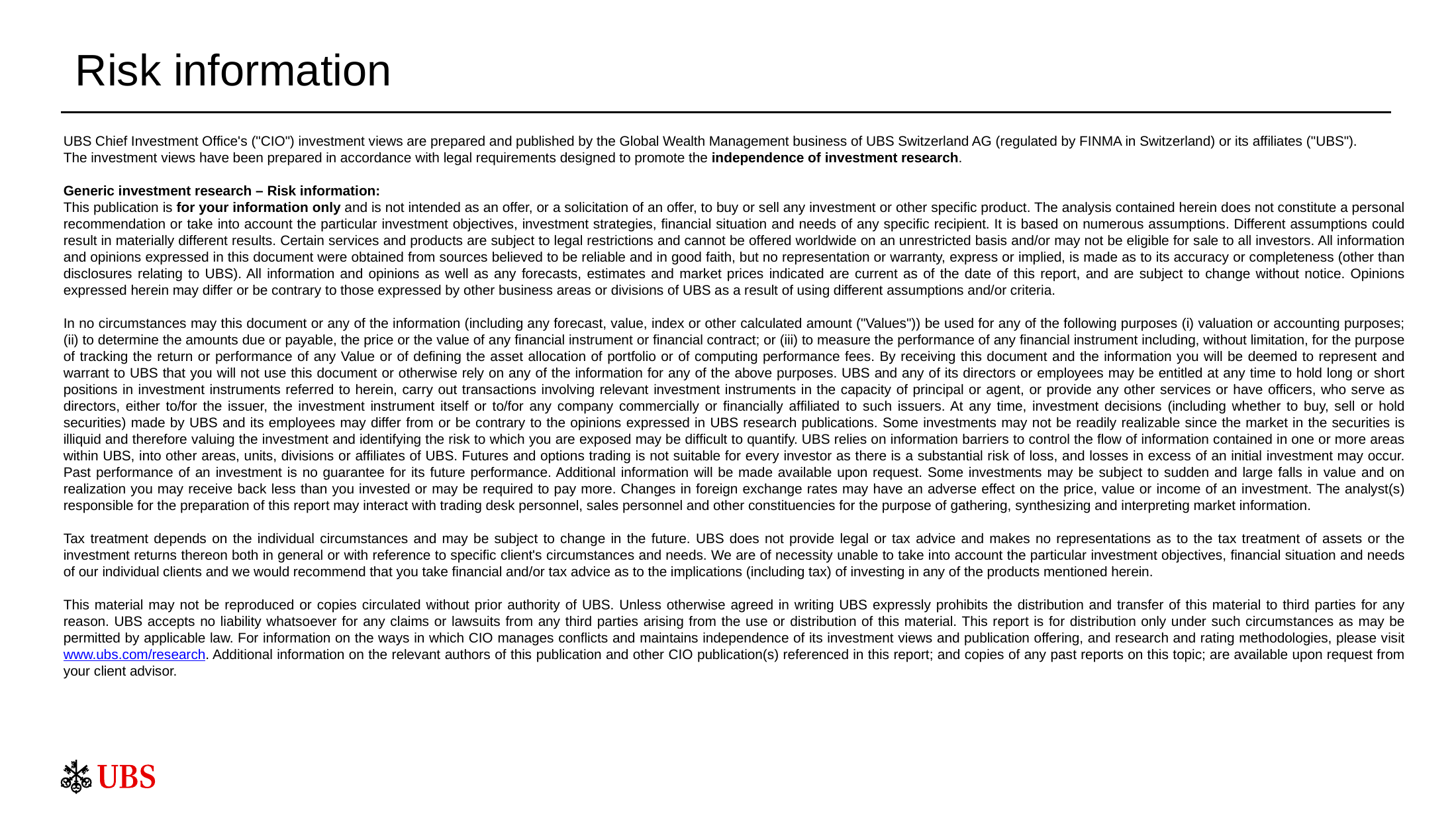

# Risk information
UBS Chief Investment Office's ("CIO") investment views are prepared and published by the Global Wealth Management business of UBS Switzerland AG (regulated by FINMA in Switzerland) or its affiliates ("UBS").
The investment views have been prepared in accordance with legal requirements designed to promote the independence of investment research.

Generic investment research – Risk information:
This publication is for your information only and is not intended as an offer, or a solicitation of an offer, to buy or sell any investment or other specific product. The analysis contained herein does not constitute a personal recommendation or take into account the particular investment objectives, investment strategies, financial situation and needs of any specific recipient. It is based on numerous assumptions. Different assumptions could result in materially different results. Certain services and products are subject to legal restrictions and cannot be offered worldwide on an unrestricted basis and/or may not be eligible for sale to all investors. All information and opinions expressed in this document were obtained from sources believed to be reliable and in good faith, but no representation or warranty, express or implied, is made as to its accuracy or completeness (other than disclosures relating to UBS). All information and opinions as well as any forecasts, estimates and market prices indicated are current as of the date of this report, and are subject to change without notice. Opinions expressed herein may differ or be contrary to those expressed by other business areas or divisions of UBS as a result of using different assumptions and/or criteria.

In no circumstances may this document or any of the information (including any forecast, value, index or other calculated amount ("Values")) be used for any of the following purposes (i) valuation or accounting purposes; (ii) to determine the amounts due or payable, the price or the value of any financial instrument or financial contract; or (iii) to measure the performance of any financial instrument including, without limitation, for the purpose of tracking the return or performance of any Value or of defining the asset allocation of portfolio or of computing performance fees. By receiving this document and the information you will be deemed to represent and warrant to UBS that you will not use this document or otherwise rely on any of the information for any of the above purposes. UBS and any of its directors or employees may be entitled at any time to hold long or short positions in investment instruments referred to herein, carry out transactions involving relevant investment instruments in the capacity of principal or agent, or provide any other services or have officers, who serve as directors, either to/for the issuer, the investment instrument itself or to/for any company commercially or financially affiliated to such issuers. At any time, investment decisions (including whether to buy, sell or hold securities) made by UBS and its employees may differ from or be contrary to the opinions expressed in UBS research publications. Some investments may not be readily realizable since the market in the securities is illiquid and therefore valuing the investment and identifying the risk to which you are exposed may be difficult to quantify. UBS relies on information barriers to control the flow of information contained in one or more areas within UBS, into other areas, units, divisions or affiliates of UBS. Futures and options trading is not suitable for every investor as there is a substantial risk of loss, and losses in excess of an initial investment may occur. Past performance of an investment is no guarantee for its future performance. Additional information will be made available upon request. Some investments may be subject to sudden and large falls in value and on realization you may receive back less than you invested or may be required to pay more. Changes in foreign exchange rates may have an adverse effect on the price, value or income of an investment. The analyst(s) responsible for the preparation of this report may interact with trading desk personnel, sales personnel and other constituencies for the purpose of gathering, synthesizing and interpreting market information.

Tax treatment depends on the individual circumstances and may be subject to change in the future. UBS does not provide legal or tax advice and makes no representations as to the tax treatment of assets or the investment returns thereon both in general or with reference to specific client's circumstances and needs. We are of necessity unable to take into account the particular investment objectives, financial situation and needs of our individual clients and we would recommend that you take financial and/or tax advice as to the implications (including tax) of investing in any of the products mentioned herein.

This material may not be reproduced or copies circulated without prior authority of UBS. Unless otherwise agreed in writing UBS expressly prohibits the distribution and transfer of this material to third parties for any reason. UBS accepts no liability whatsoever for any claims or lawsuits from any third parties arising from the use or distribution of this material. This report is for distribution only under such circumstances as may be permitted by applicable law. For information on the ways in which CIO manages conflicts and maintains independence of its investment views and publication offering, and research and rating methodologies, please visit www.ubs.com/research. Additional information on the relevant authors of this publication and other CIO publication(s) referenced in this report; and copies of any past reports on this topic; are available upon request from your client advisor.